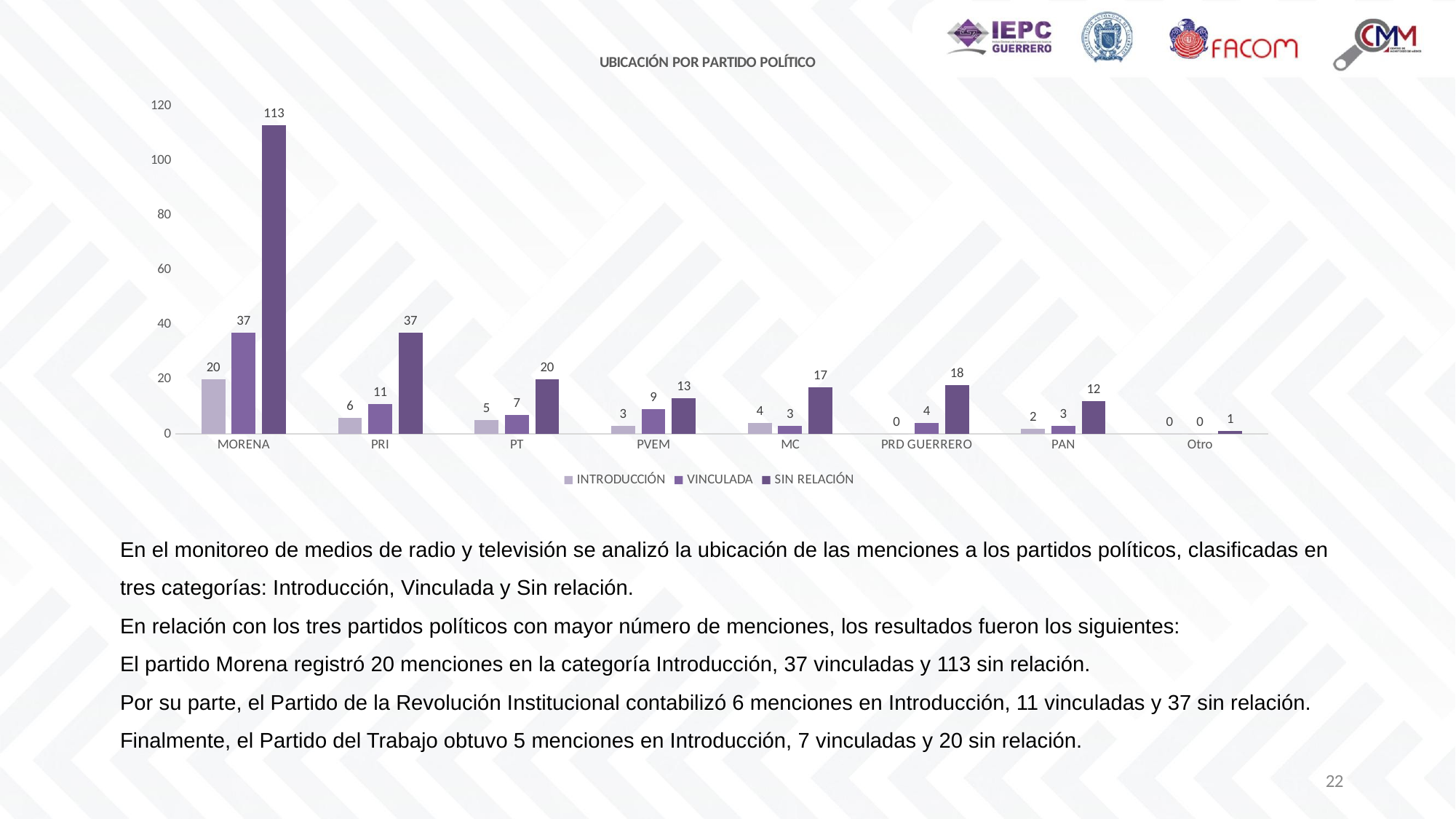

### Chart: UBICACIÓN POR PARTIDO POLÍTICO

| Category | INTRODUCCIÓN | VINCULADA | SIN RELACIÓN |
|---|---|---|---|
| MORENA | 20.0 | 37.0 | 113.0 |
| PRI | 6.0 | 11.0 | 37.0 |
| PT | 5.0 | 7.0 | 20.0 |
| PVEM | 3.0 | 9.0 | 13.0 |
| MC | 4.0 | 3.0 | 17.0 |
| PRD GUERRERO | 0.0 | 4.0 | 18.0 |
| PAN | 2.0 | 3.0 | 12.0 |
| Otro | 0.0 | 0.0 | 1.0 |
En el monitoreo de medios de radio y televisión se analizó la ubicación de las menciones a los partidos políticos, clasificadas en tres categorías: Introducción, Vinculada y Sin relación.
En relación con los tres partidos políticos con mayor número de menciones, los resultados fueron los siguientes:
El partido Morena registró 20 menciones en la categoría Introducción, 37 vinculadas y 113 sin relación.
Por su parte, el Partido de la Revolución Institucional contabilizó 6 menciones en Introducción, 11 vinculadas y 37 sin relación.
Finalmente, el Partido del Trabajo obtuvo 5 menciones en Introducción, 7 vinculadas y 20 sin relación.
22